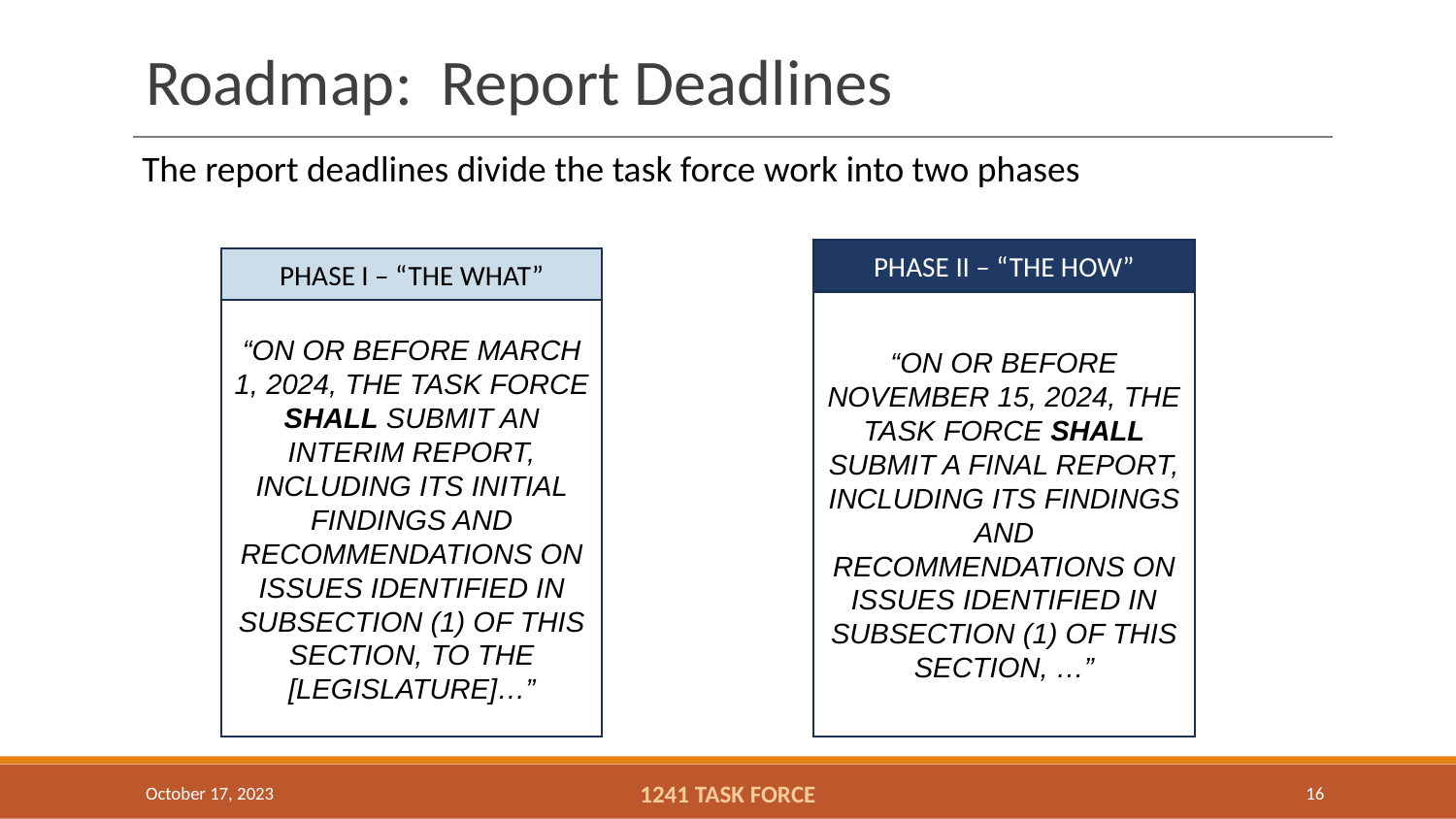

# Roadmap:  Report Deadlines
The report deadlines divide the task force work into two phases
PHASE II – “THE HOW”
PHASE I – “THE WHAT”
“ON OR BEFORE NOVEMBER 15, 2024, THE TASK FORCE SHALL SUBMIT A FINAL REPORT, INCLUDING ITS FINDINGS AND RECOMMENDATIONS ON ISSUES IDENTIFIED IN SUBSECTION (1) OF THIS SECTION, …”
“ON OR BEFORE MARCH 1, 2024, THE TASK FORCE SHALL SUBMIT AN INTERIM REPORT, INCLUDING ITS INITIAL FINDINGS AND RECOMMENDATIONS ON ISSUES IDENTIFIED IN SUBSECTION (1) OF THIS SECTION, TO THE [LEGISLATURE]…”
October 17, 2023
1241 TASK FORCE
16